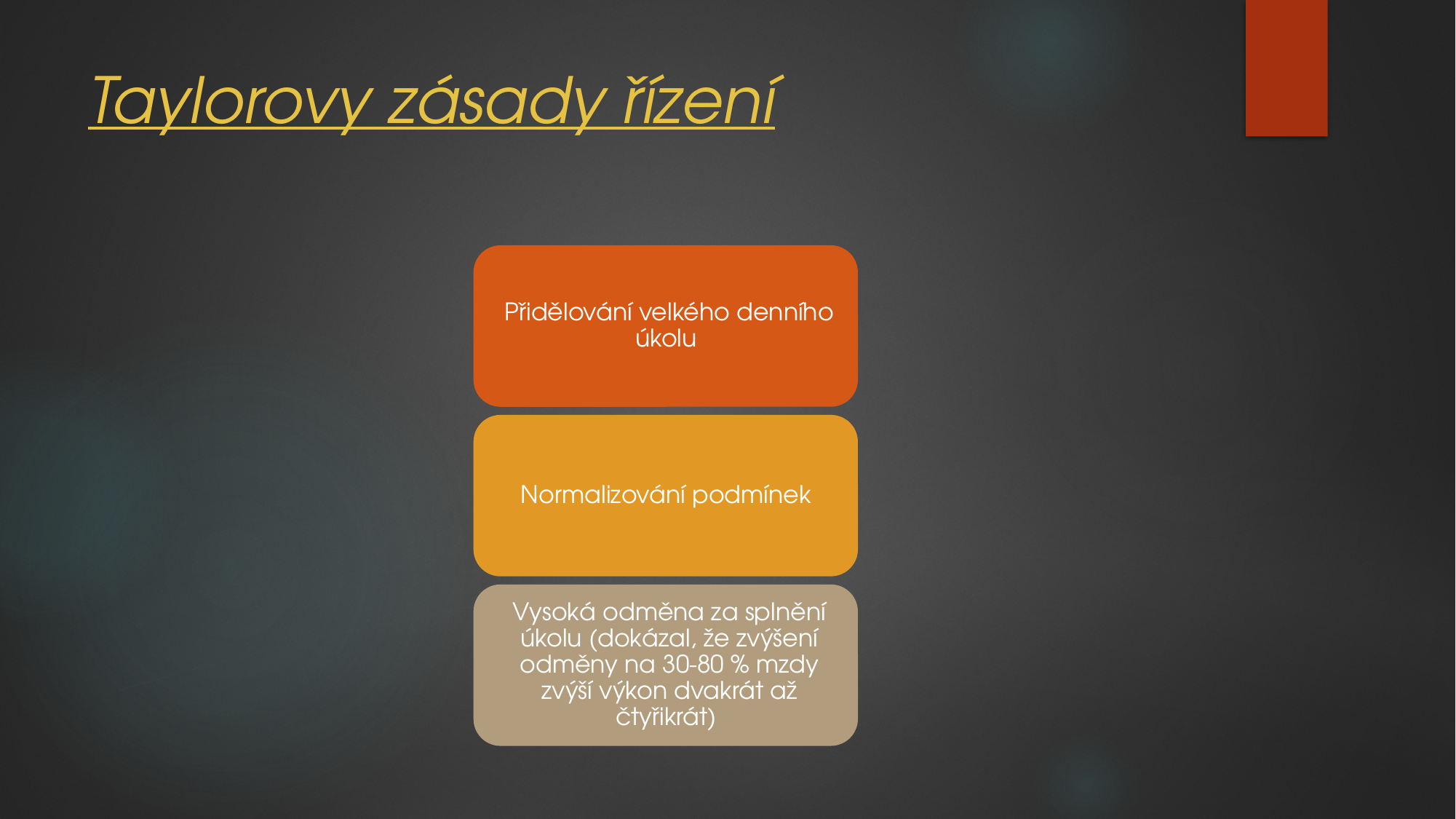

# Taylorovy zásady řízení
Přidělování velkého denního úkolu
Normalizování podmínek
Vysoká odměna za splnění úkolu (dokázal, že zvýšení odměny na 30-80 % mzdy zvýší výkon dvakrát až čtyřikrát)